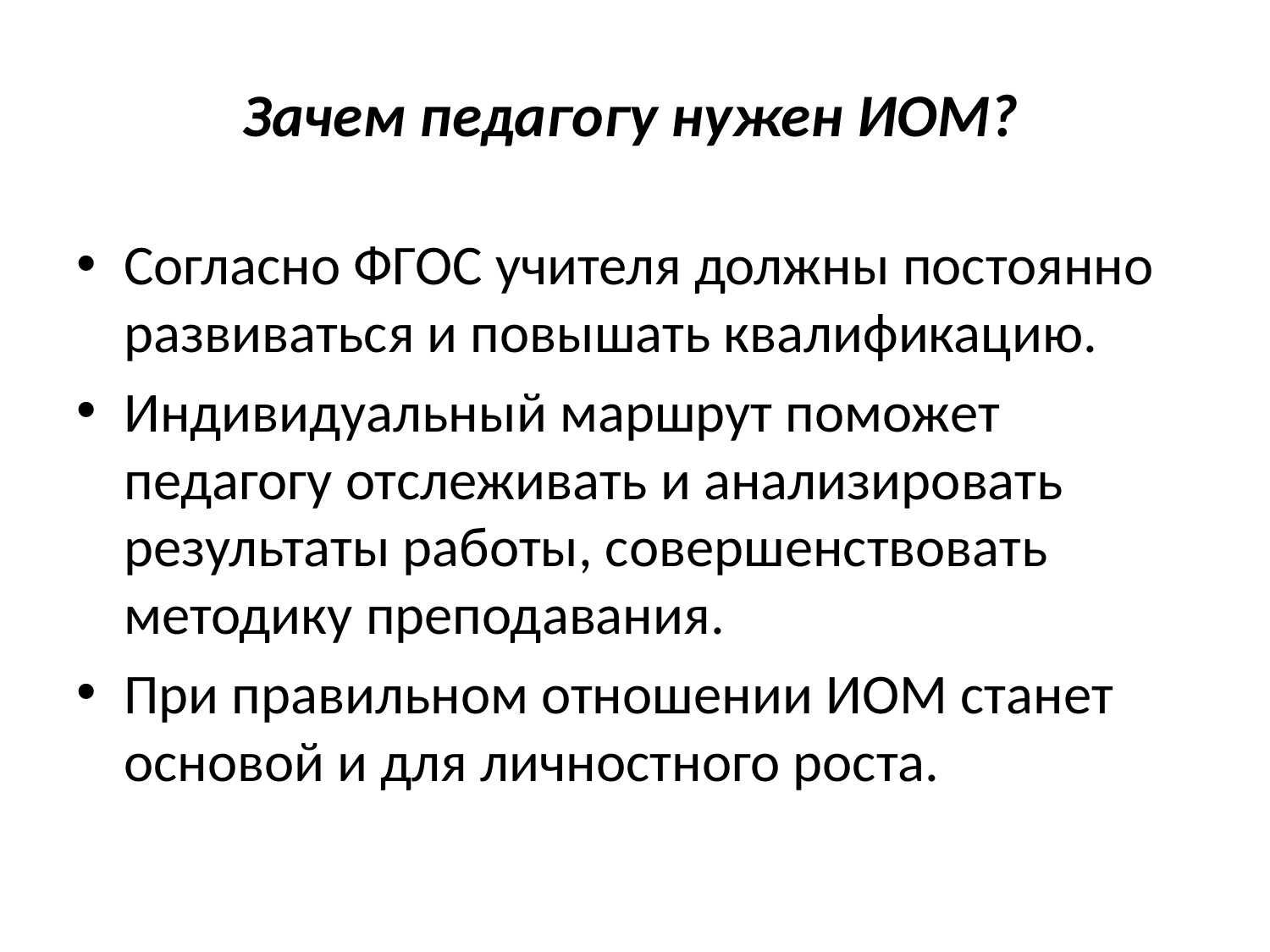

# Зачем педагогу нужен ИОМ?
Согласно ФГОС учителя должны постоянно развиваться и повышать квалификацию.
Индивидуальный маршрут поможет педагогу отслеживать и анализировать результаты работы, совершенствовать методику преподавания.
При правильном отношении ИОМ станет основой и для личностного роста.